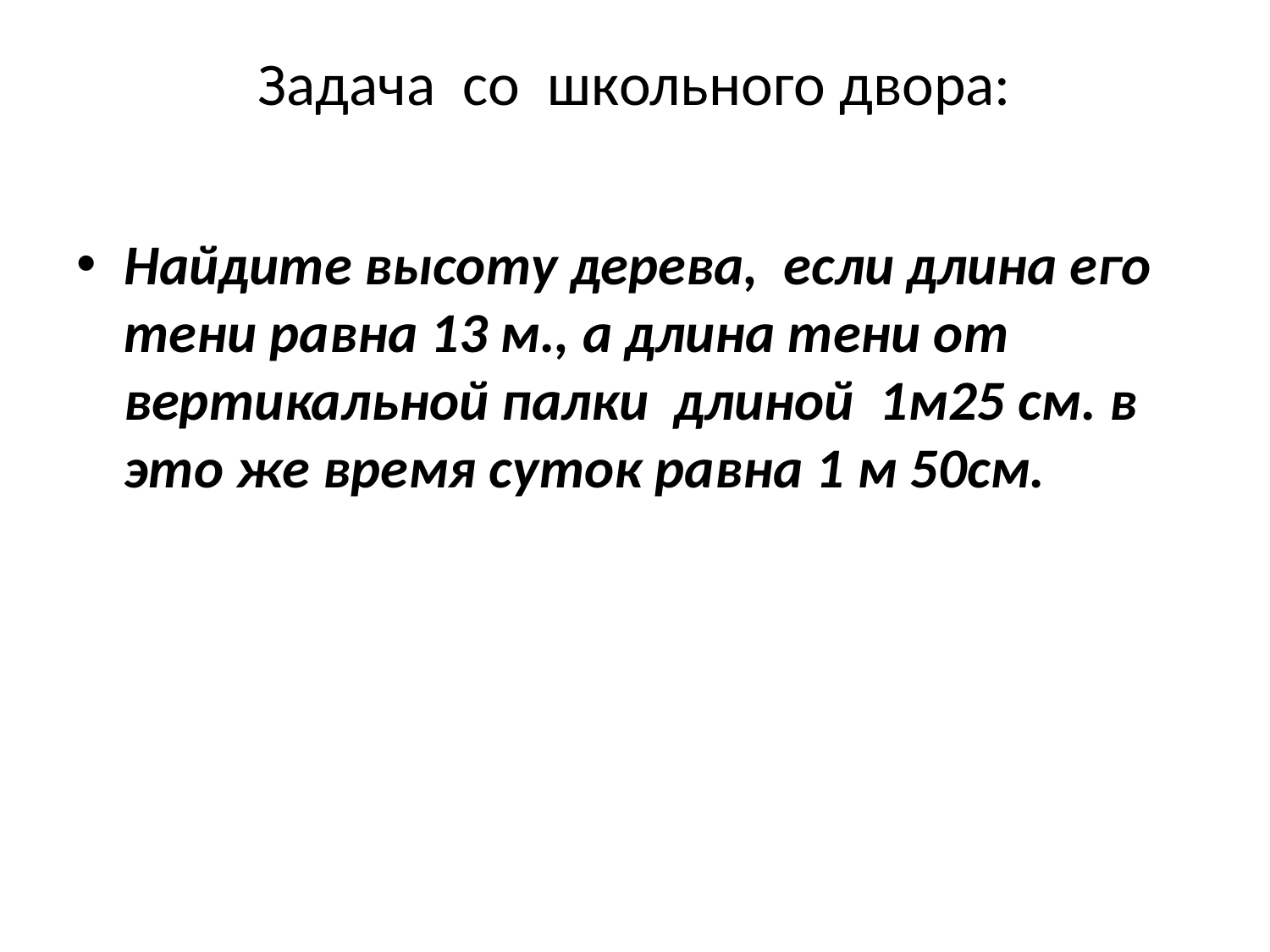

# Задача  со  школьного двора:
Найдите высоту дерева,  если длина его тени равна 13 м., а длина тени от вертикальной палки  длиной  1м25 см. в это же время суток равна 1 м 50см.